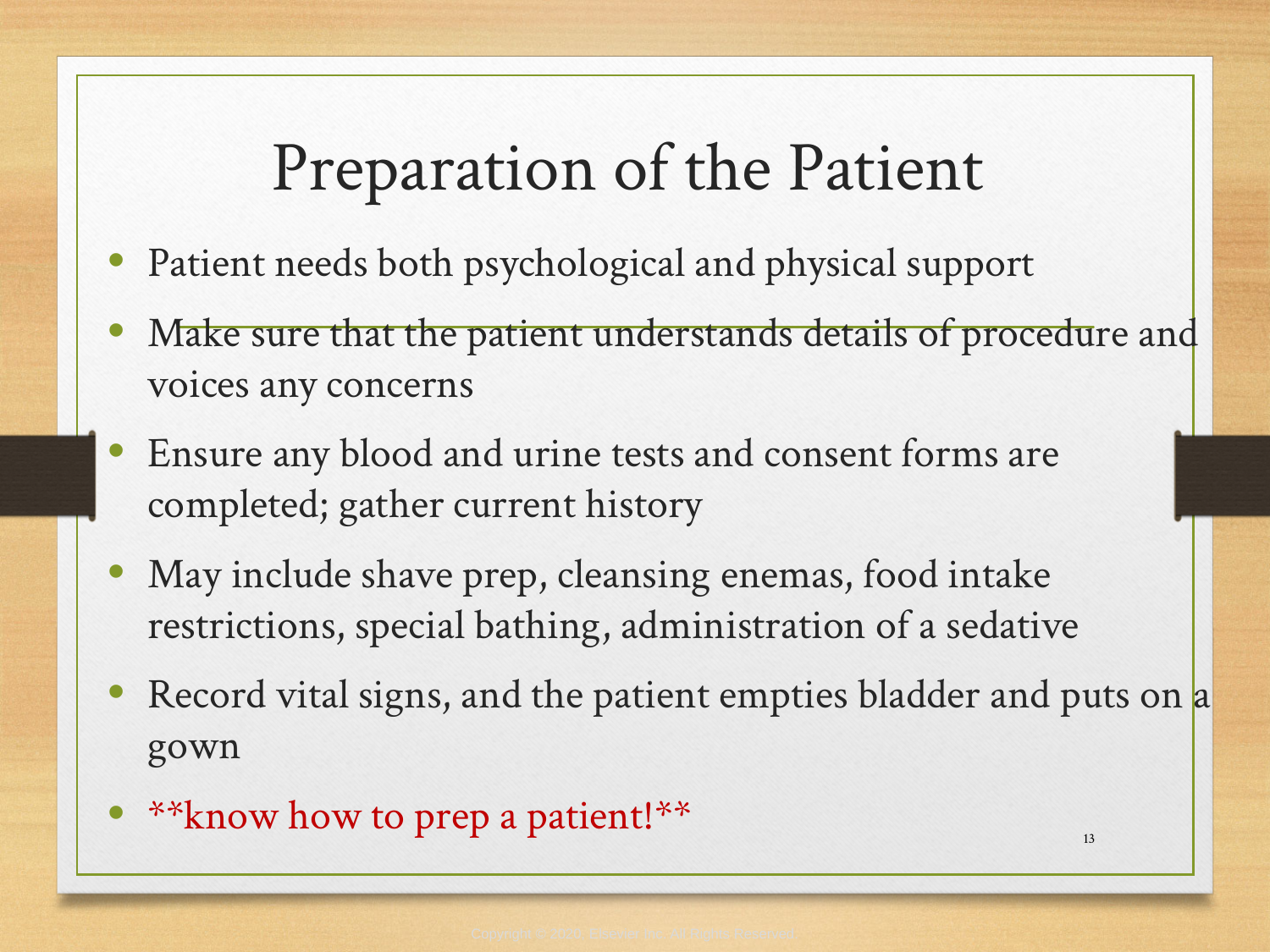

# Preparation of the Patient
Patient needs both psychological and physical support
Make sure that the patient understands details of procedure and voices any concerns
Ensure any blood and urine tests and consent forms are completed; gather current history
May include shave prep, cleansing enemas, food intake restrictions, special bathing, administration of a sedative
Record vital signs, and the patient empties bladder and puts on a gown
**know how to prep a patient!**

 13